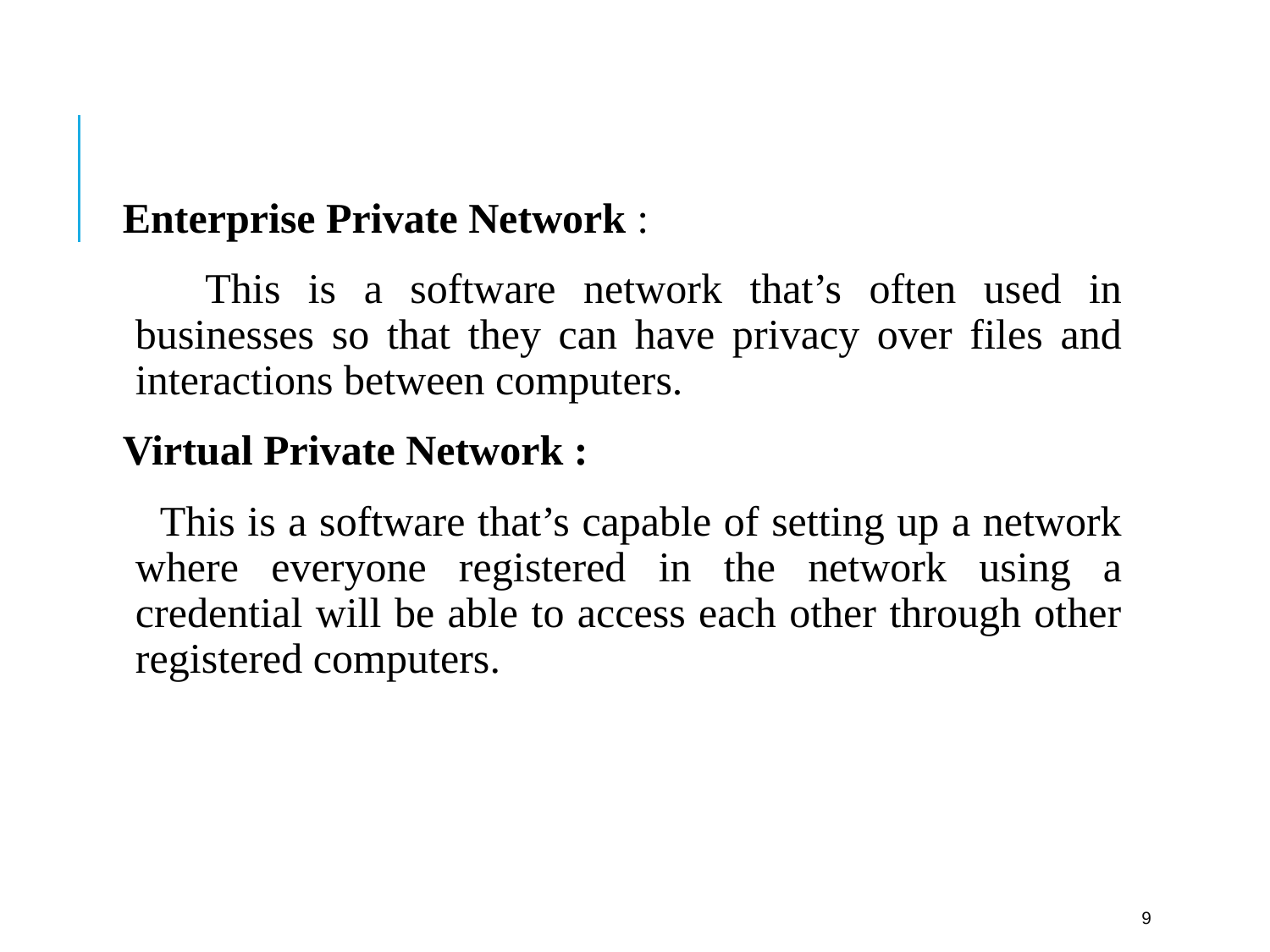

Enterprise Private Network :
   This is a software network that’s often used in businesses so that they can have privacy over files and interactions between computers.
Virtual Private Network :
   This is a software that’s capable of setting up a network where everyone registered in the network using a credential will be able to access each other through other registered computers.

9